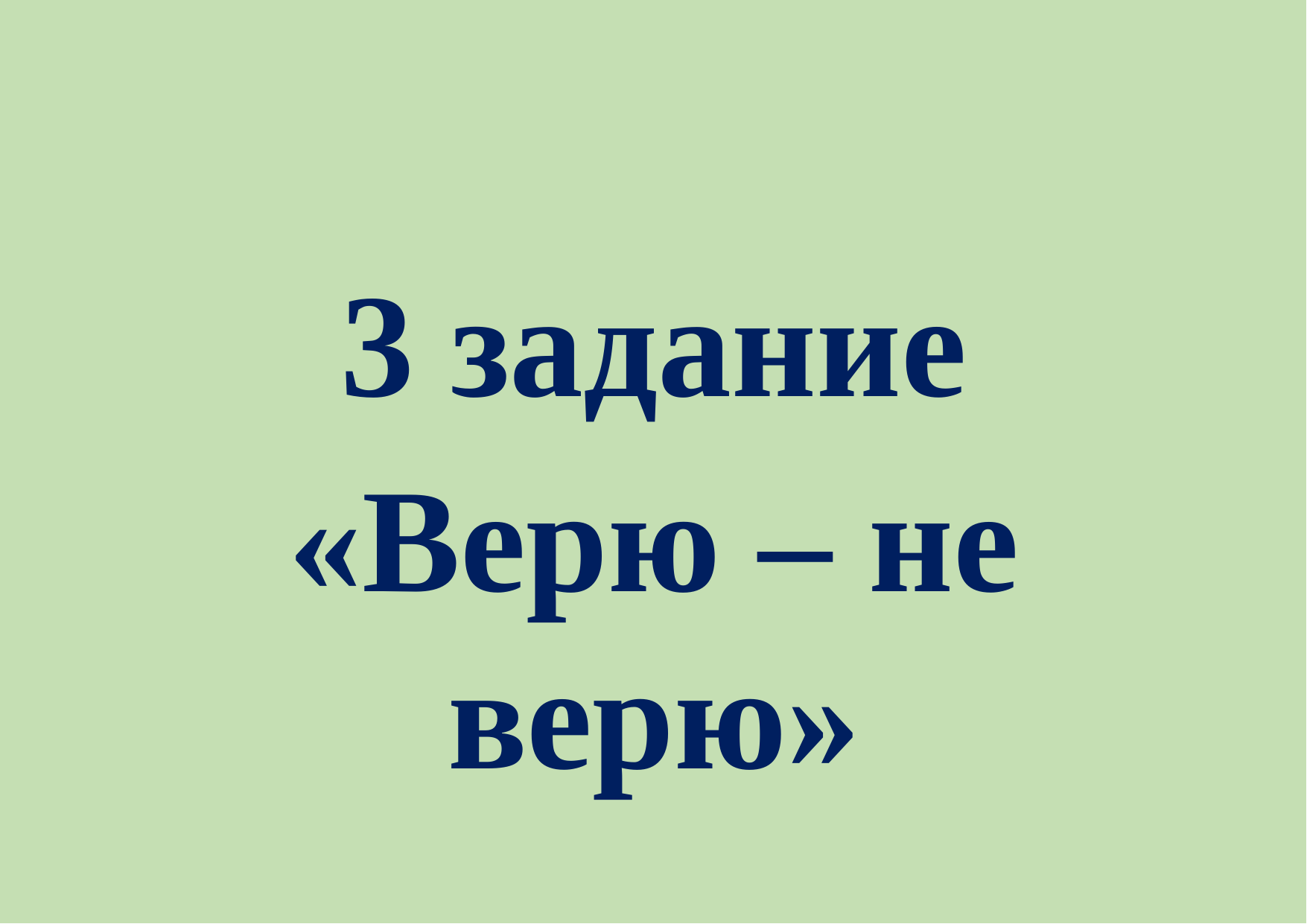

# 3 задание
«Верю – не верю»